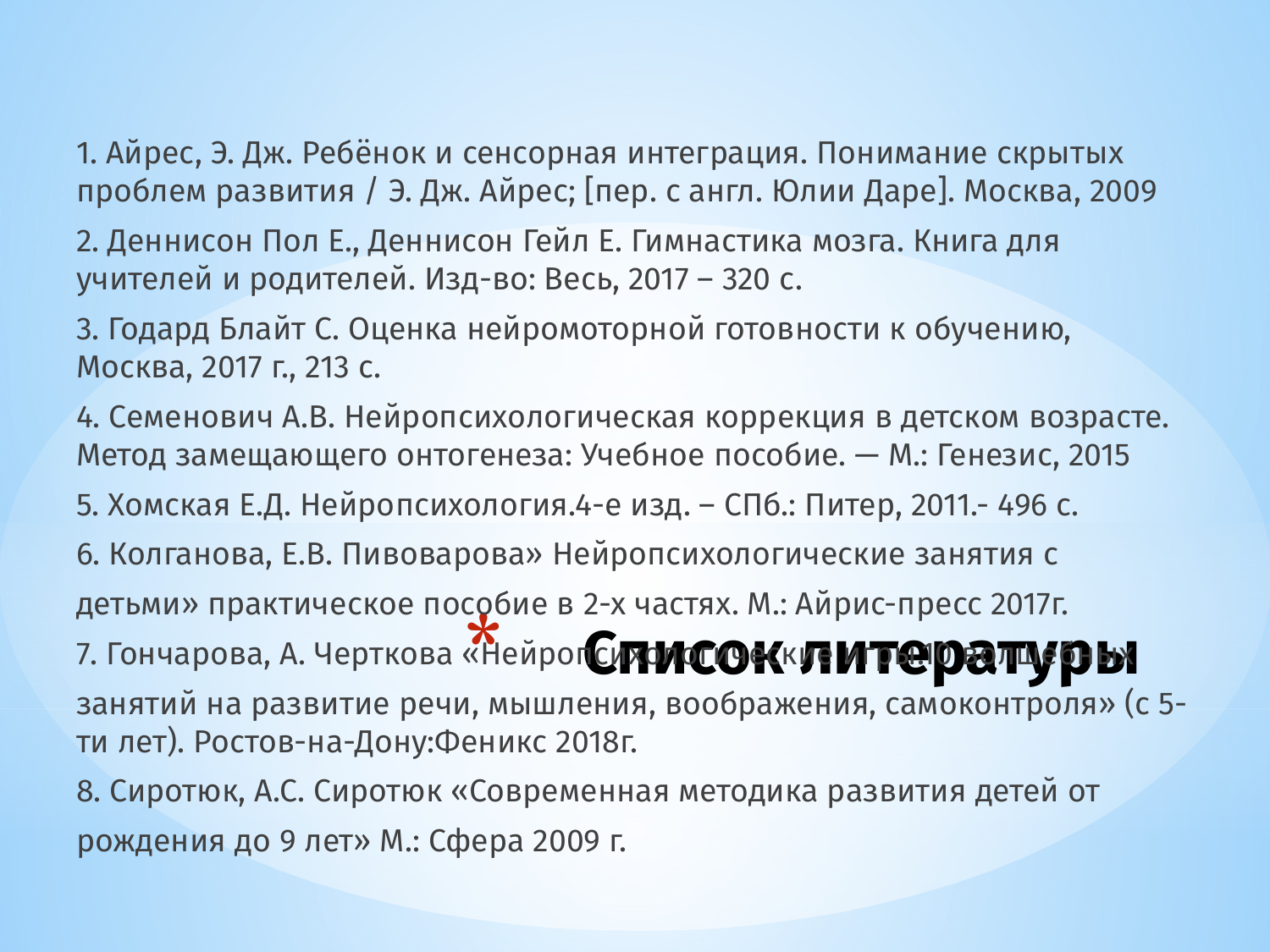

1. Айрес, Э. Дж. Ребёнок и сенсорная интеграция. Понимание скрытых проблем развития / Э. Дж. Айрес; [пер. с англ. Юлии Даре]. Москва, 2009
2. Деннисон Пол Е., Деннисон Гейл Е. Гимнастика мозга. Книга для учителей и родителей. Изд-во: Весь, 2017 – 320 с.
3. Годард Блайт С. Оценка нейромоторной готовности к обучению, Москва, 2017 г., 213 с.
4. Семенович А.В. Нейропсихологическая коррекция в детском возрасте. Метод замещающего онтогенеза: Учебное пособие. — М.: Генезис, 2015
5. Хомская Е.Д. Нейропсихология.4-е изд. – СПб.: Питер, 2011.- 496 с.
6. Колганова, Е.В. Пивоварова» Нейропсихологические занятия с
детьми» практическое пособие в 2-х частях. М.: Айрис-пресс 2017г.
7. Гончарова, А. Черткова «Нейропсихологические игры.10 волшебных
занятий на развитие речи, мышления, воображения, самоконтроля» (с 5-ти лет). Ростов-на-Дону:Феникс 2018г.
8. Сиротюк, А.С. Сиротюк «Современная методика развития детей от
рождения до 9 лет» М.: Сфера 2009 г.
# Список литературы